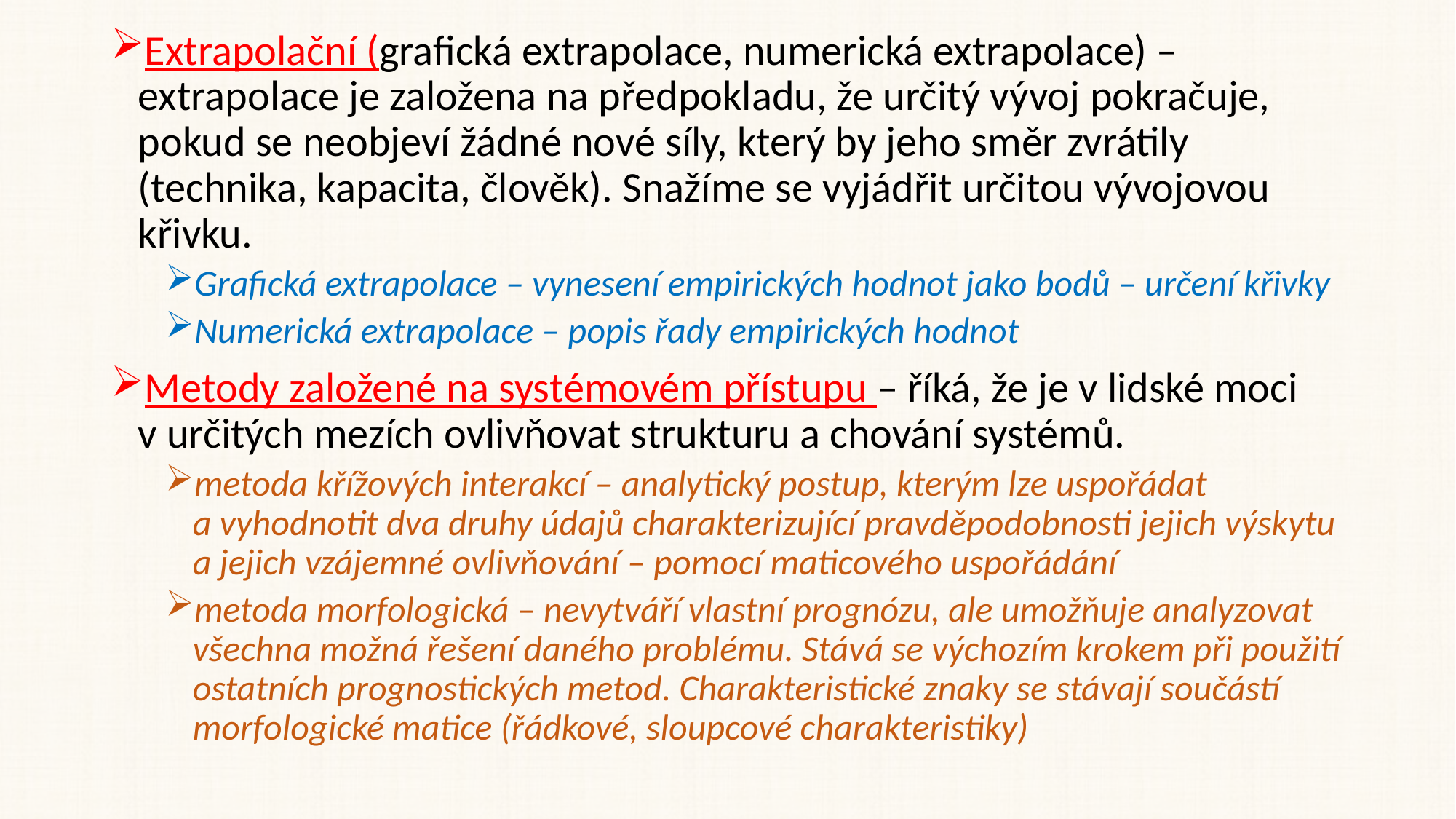

Extrapolační (grafická extrapolace, numerická extrapolace) – extrapolace je založena na předpokladu, že určitý vývoj pokračuje, pokud se neobjeví žádné nové síly, který by jeho směr zvrátily (technika, kapacita, člověk). Snažíme se vyjádřit určitou vývojovou křivku.
Grafická extrapolace – vynesení empirických hodnot jako bodů – určení křivky
Numerická extrapolace – popis řady empirických hodnot
Metody založené na systémovém přístupu – říká, že je v lidské moci
v určitých mezích ovlivňovat strukturu a chování systémů.
metoda křížových interakcí – analytický postup, kterým lze uspořádat
a vyhodnotit dva druhy údajů charakterizující pravděpodobnosti jejich výskytu a jejich vzájemné ovlivňování – pomocí maticového uspořádání
metoda morfologická – nevytváří vlastní prognózu, ale umožňuje analyzovat všechna možná řešení daného problému. Stává se výchozím krokem při použití ostatních prognostických metod. Charakteristické znaky se stávají součástí morfologické matice (řádkové, sloupcové charakteristiky)